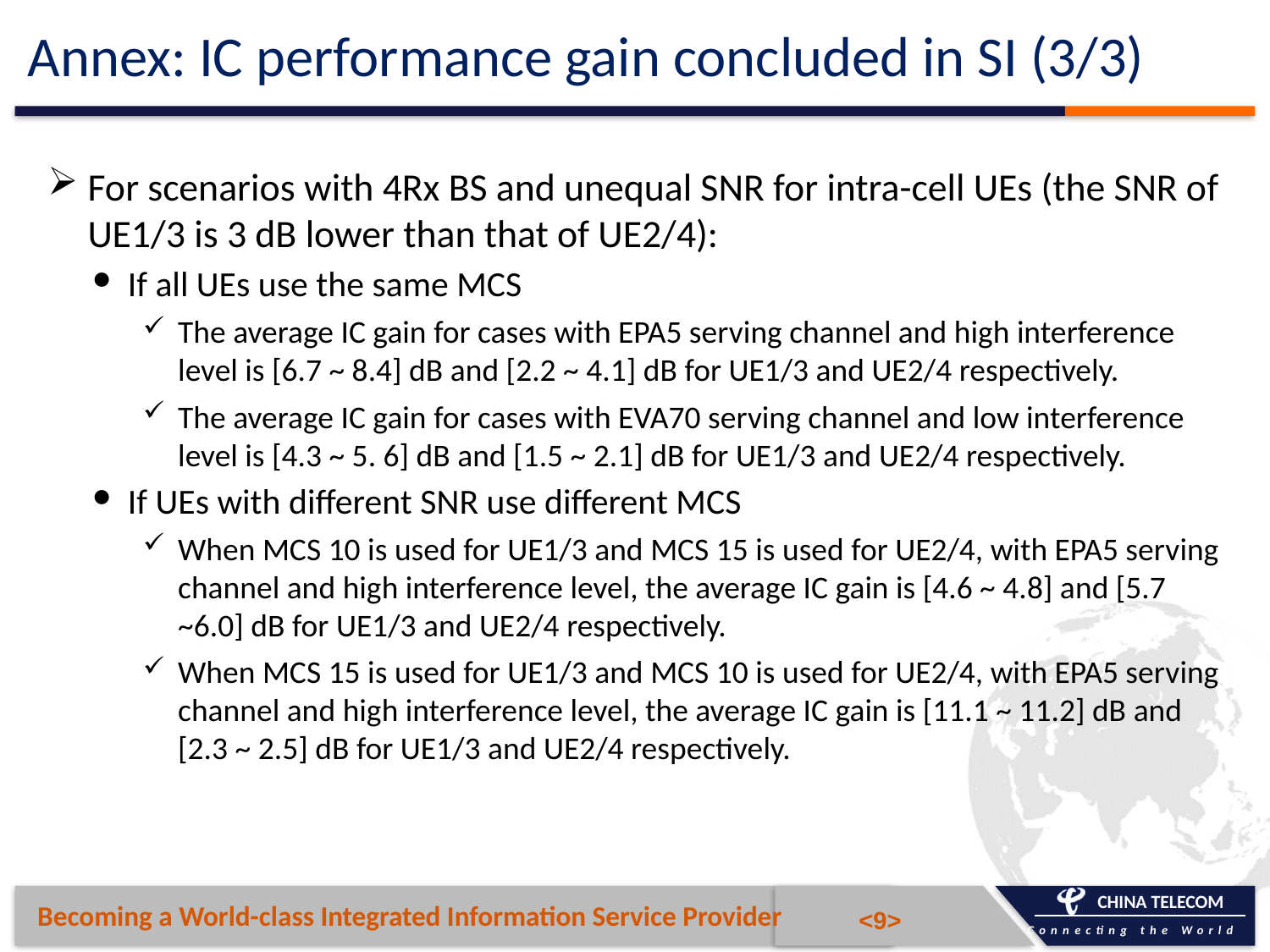

# Annex: IC performance gain concluded in SI (3/3)
For scenarios with 4Rx BS and unequal SNR for intra-cell UEs (the SNR of UE1/3 is 3 dB lower than that of UE2/4):
If all UEs use the same MCS
The average IC gain for cases with EPA5 serving channel and high interference level is [6.7 ~ 8.4] dB and [2.2 ~ 4.1] dB for UE1/3 and UE2/4 respectively.
The average IC gain for cases with EVA70 serving channel and low interference level is [4.3 ~ 5. 6] dB and [1.5 ~ 2.1] dB for UE1/3 and UE2/4 respectively.
If UEs with different SNR use different MCS
When MCS 10 is used for UE1/3 and MCS 15 is used for UE2/4, with EPA5 serving channel and high interference level, the average IC gain is [4.6 ~ 4.8] and [5.7 ~6.0] dB for UE1/3 and UE2/4 respectively.
When MCS 15 is used for UE1/3 and MCS 10 is used for UE2/4, with EPA5 serving channel and high interference level, the average IC gain is [11.1 ~ 11.2] dB and [2.3 ~ 2.5] dB for UE1/3 and UE2/4 respectively.